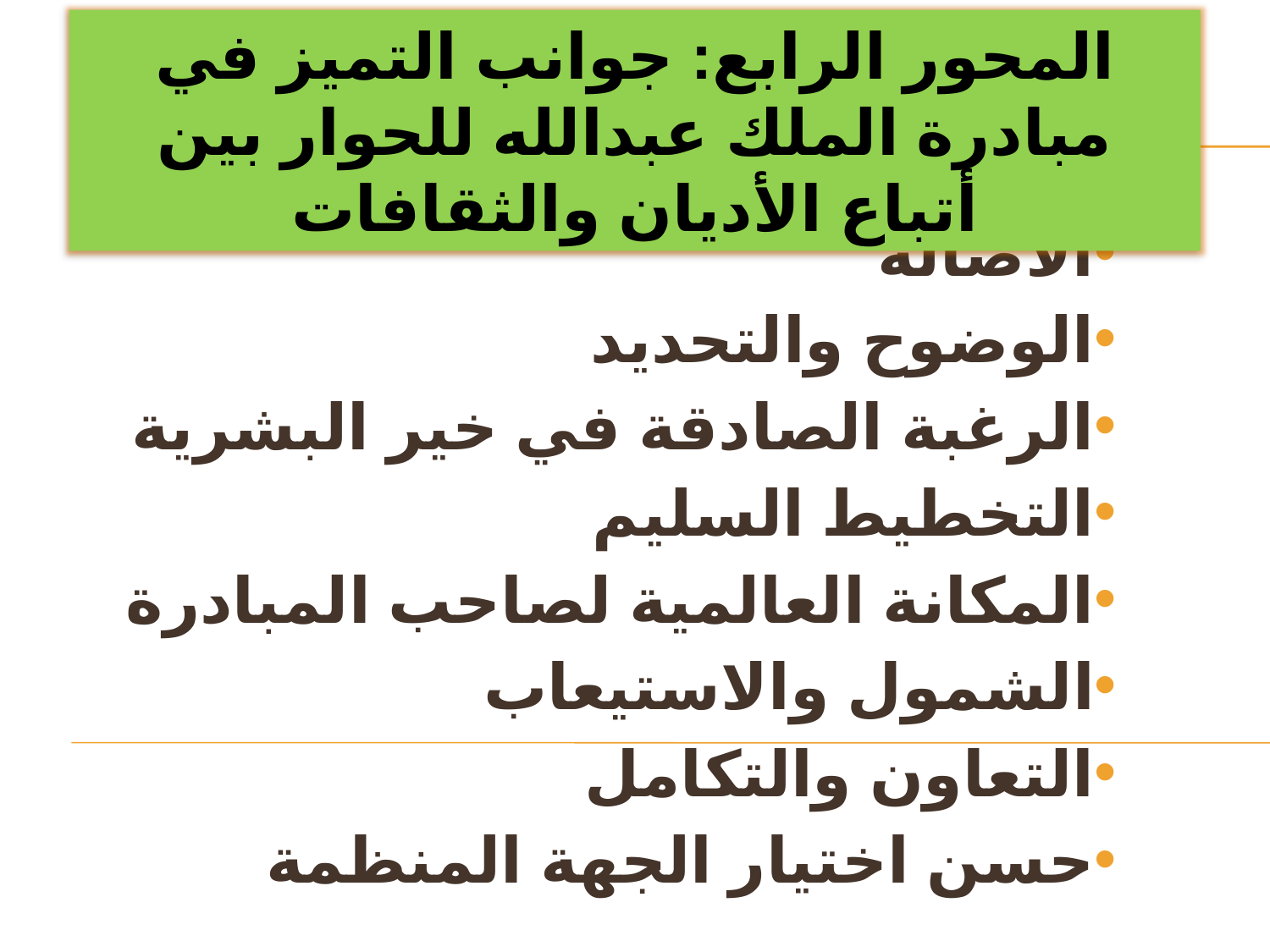

المحور الرابع: جوانب التميز في مبادرة الملك عبدالله للحوار بين أتباع الأديان والثقافات
الأصالة
الوضوح والتحديد
الرغبة الصادقة في خير البشرية
التخطيط السليم
المكانة العالمية لصاحب المبادرة
الشمول والاستيعاب
التعاون والتكامل
حسن اختيار الجهة المنظمة